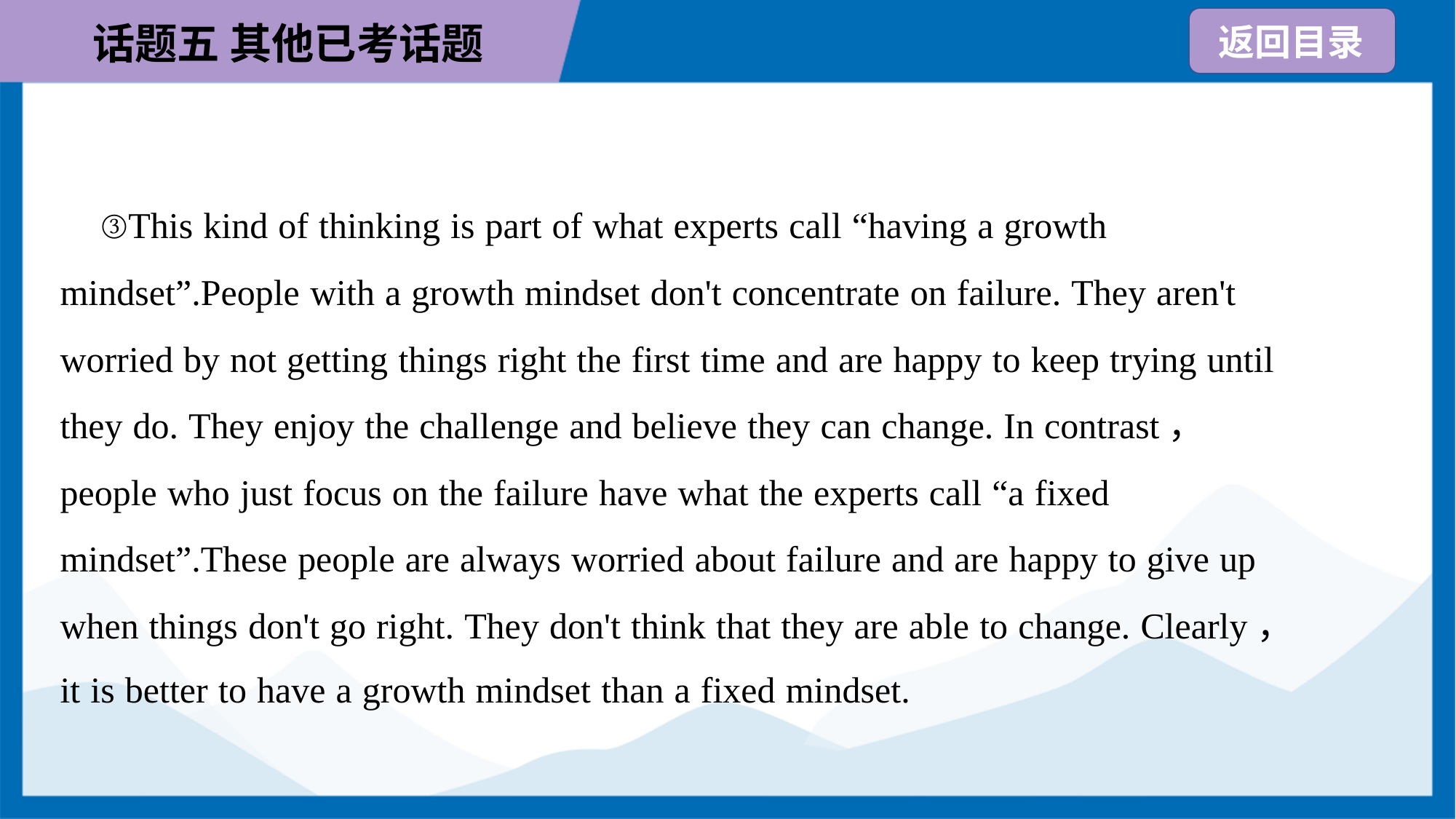

③This kind of thinking is part of what experts call “having a growth
mindset”.People with a growth mindset don't concentrate on failure. They aren't
worried by not getting things right the first time and are happy to keep trying until
they do. They enjoy the challenge and believe they can change. In contrast，
people who just focus on the failure have what the experts call “a fixed
mindset”.These people are always worried about failure and are happy to give up
when things don't go right. They don't think that they are able to change. Clearly，
it is better to have a growth mindset than a fixed mindset.